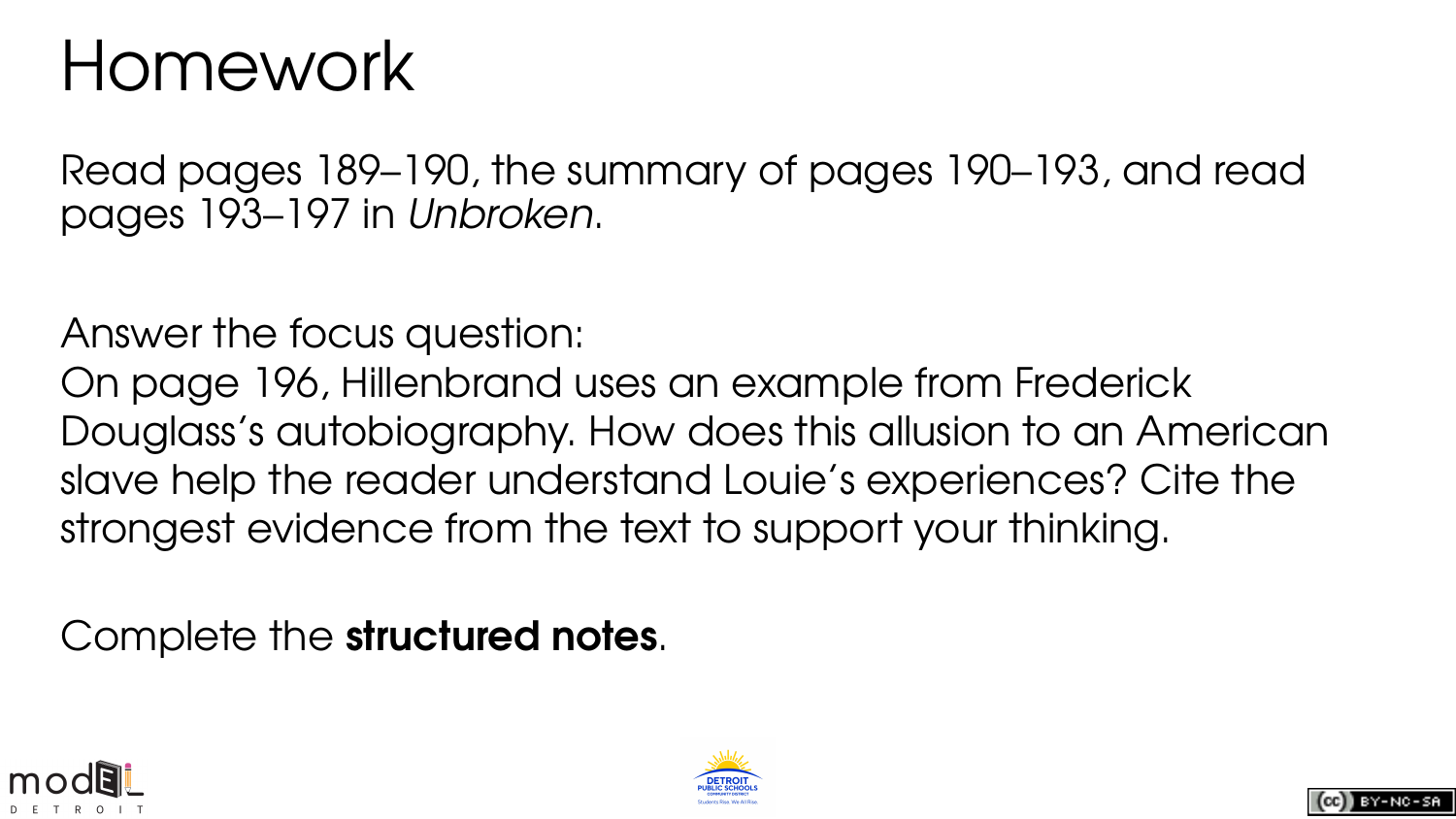

# Homework
Read pages 189–190, the summary of pages 190–193, and read pages 193–197 in Unbroken.

Answer the focus question:
On page 196, Hillenbrand uses an example from Frederick Douglass’s autobiography. How does this allusion to an American slave help the reader understand Louie’s experiences? Cite the strongest evidence from the text to support your thinking.

Complete the structured notes.